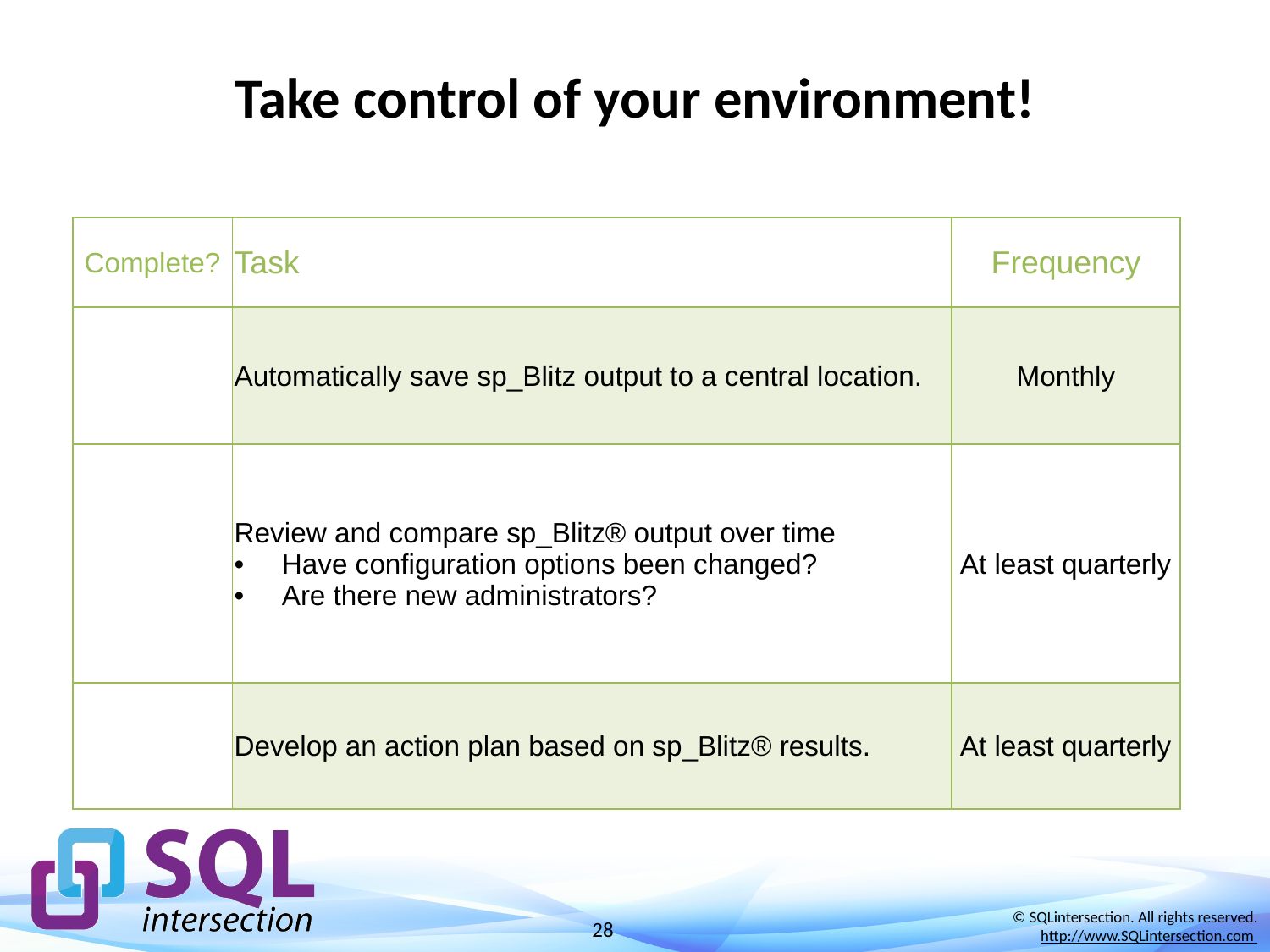

# Take control of your environment!
| Complete? | Task | Frequency |
| --- | --- | --- |
|  | Automatically save sp\_Blitz output to a central location. | Monthly |
|  | Review and compare sp\_Blitz® output over time Have configuration options been changed? Are there new administrators? | At least quarterly |
|  | Develop an action plan based on sp\_Blitz® results. | At least quarterly |